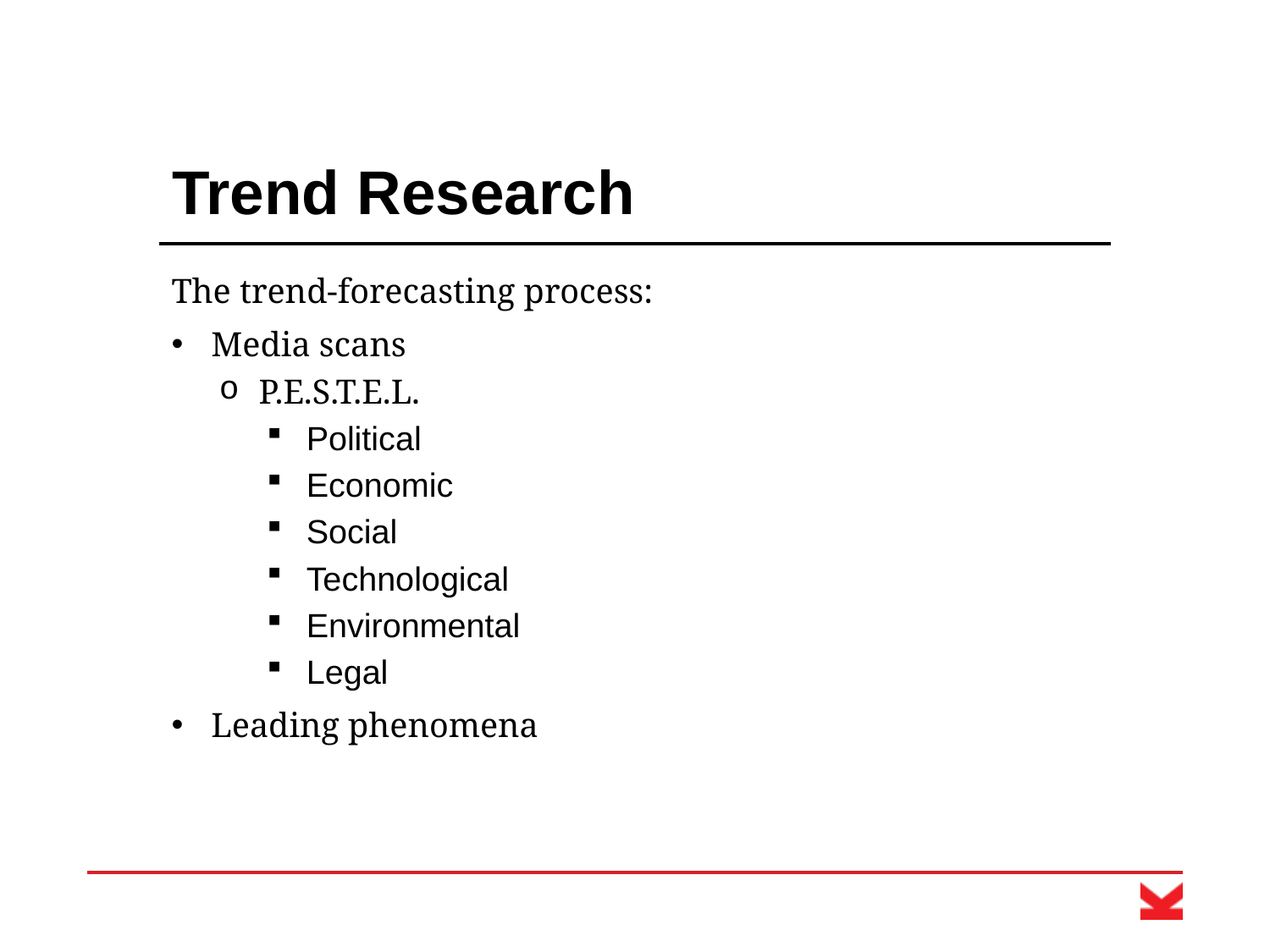

# Trend Research
The trend-forecasting process:
Media scans
P.E.S.T.E.L.
Political
Economic
Social
Technological
Environmental
Legal
Leading phenomena